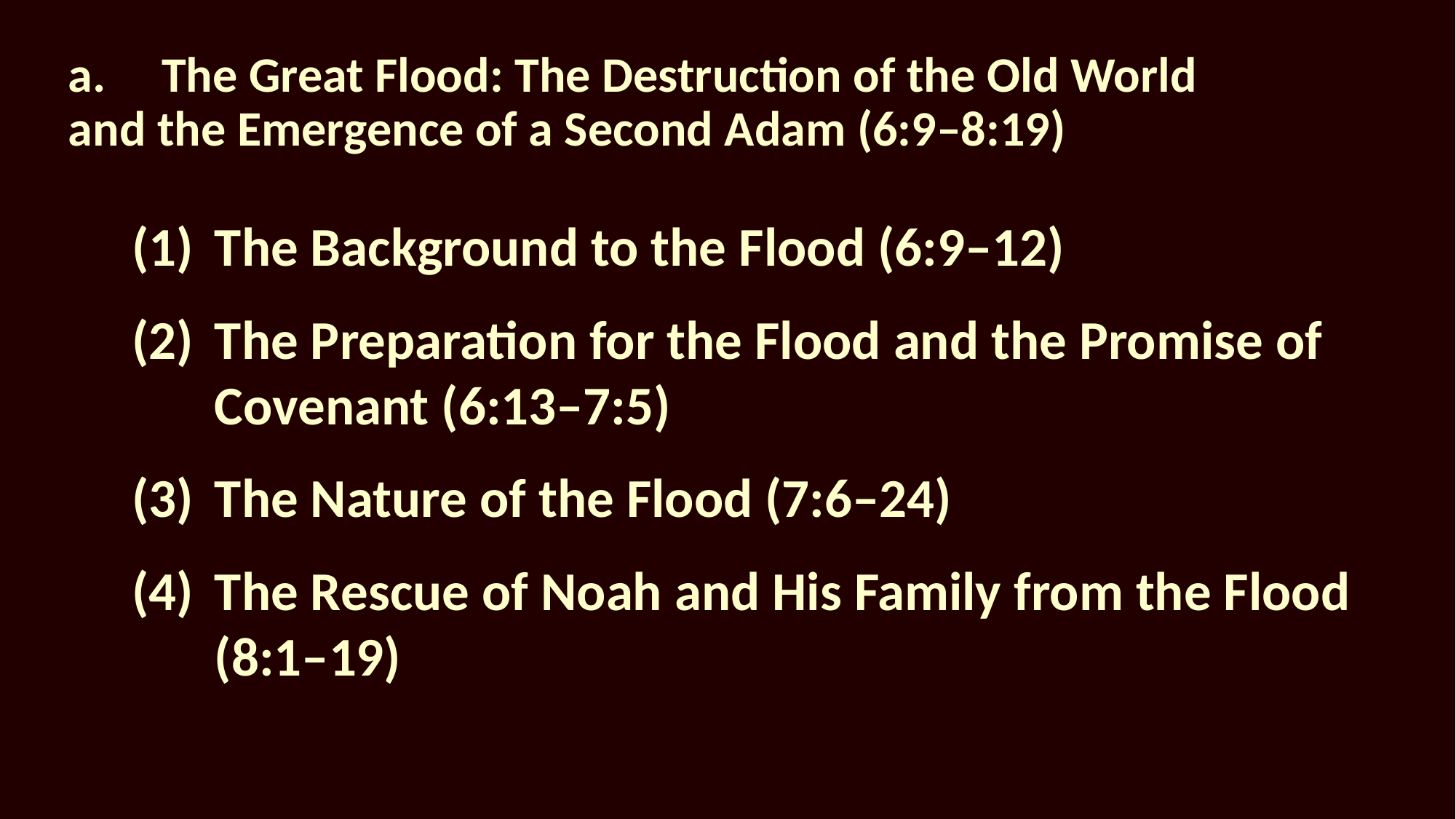

# a.	The Great Flood: The Destruction of the Old World 		and the Emergence of a Second Adam (6:9–8:19)
(1)	The Background to the Flood (6:9–12)
(2)	The Preparation for the Flood and the Promise of Covenant (6:13–7:5)
(3)	The Nature of the Flood (7:6–24)
(4)	The Rescue of Noah and His Family from the Flood (8:1–19)